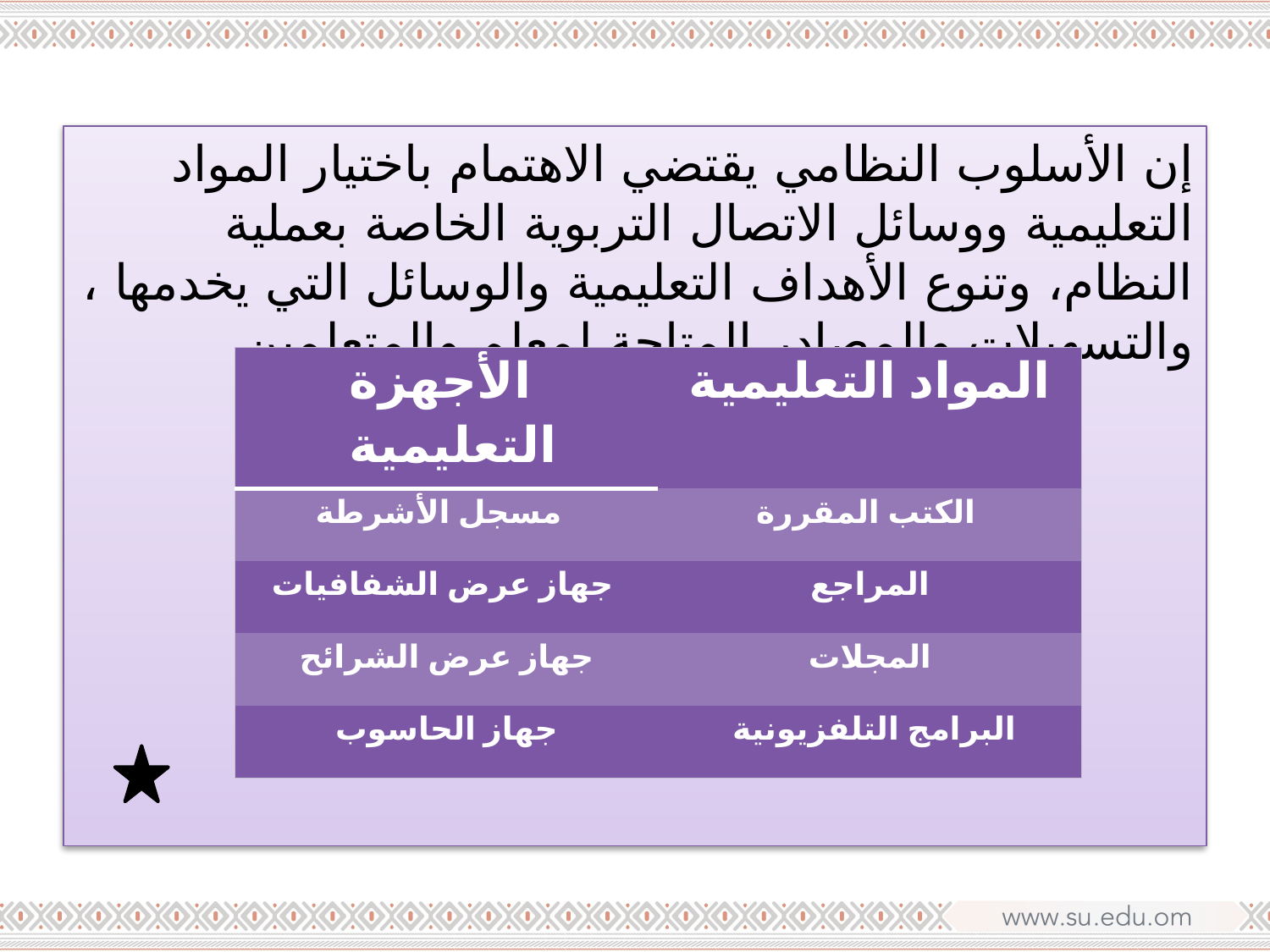

إن الأسلوب النظامي يقتضي الاهتمام باختيار المواد التعليمية ووسائل الاتصال التربوية الخاصة بعملية النظام، وتنوع الأهداف التعليمية والوسائل التي يخدمها ، والتسهيلات والمصادر المتاحة لمعلم والمتعلمين

| الأجهزة التعليمية | المواد التعليمية |
| --- | --- |
| مسجل الأشرطة | الكتب المقررة |
| جهاز عرض الشفافيات | المراجع |
| جهاز عرض الشرائح | المجلات |
| جهاز الحاسوب | البرامج التلفزيونية |